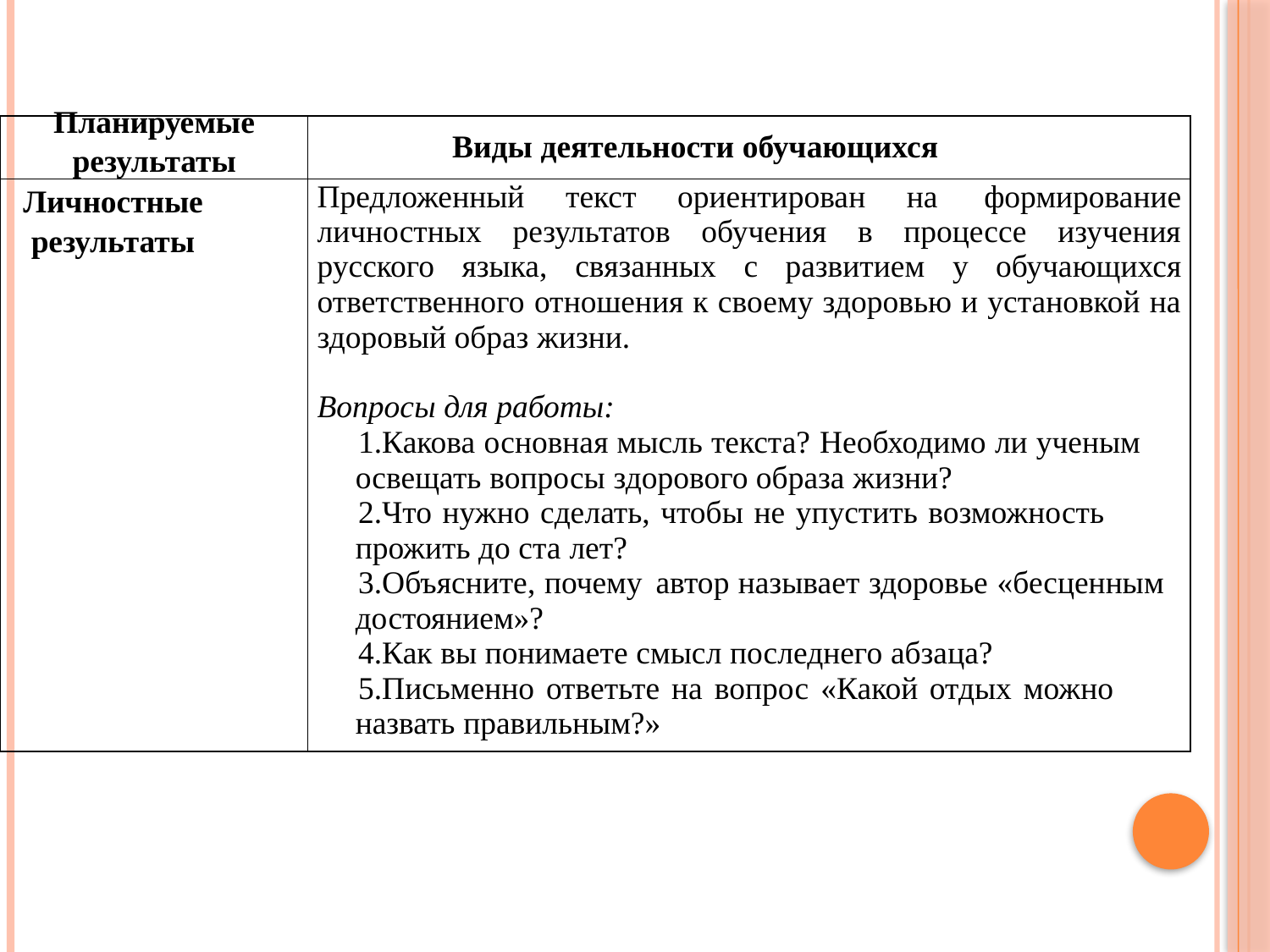

| Планируемые результаты | Виды деятельности обучающихся |
| --- | --- |
| Личностные результаты | Предложенный текст ориентирован на формирование личностных результатов обучения в процессе изучения русского языка, связанных с развитием у обучающихся ответственного отношения к своему здоровью и установкой на здоровый образ жизни.   Вопросы для работы: Какова основная мысль текста? Необходимо ли ученым освещать вопросы здорового образа жизни? Что нужно сделать, чтобы не упустить возможность прожить до ста лет? Объясните, почему автор называет здоровье «бесценным достоянием»? Как вы понимаете смысл последнего абзаца? Письменно ответьте на вопрос «Какой отдых можно назвать правильным?» |